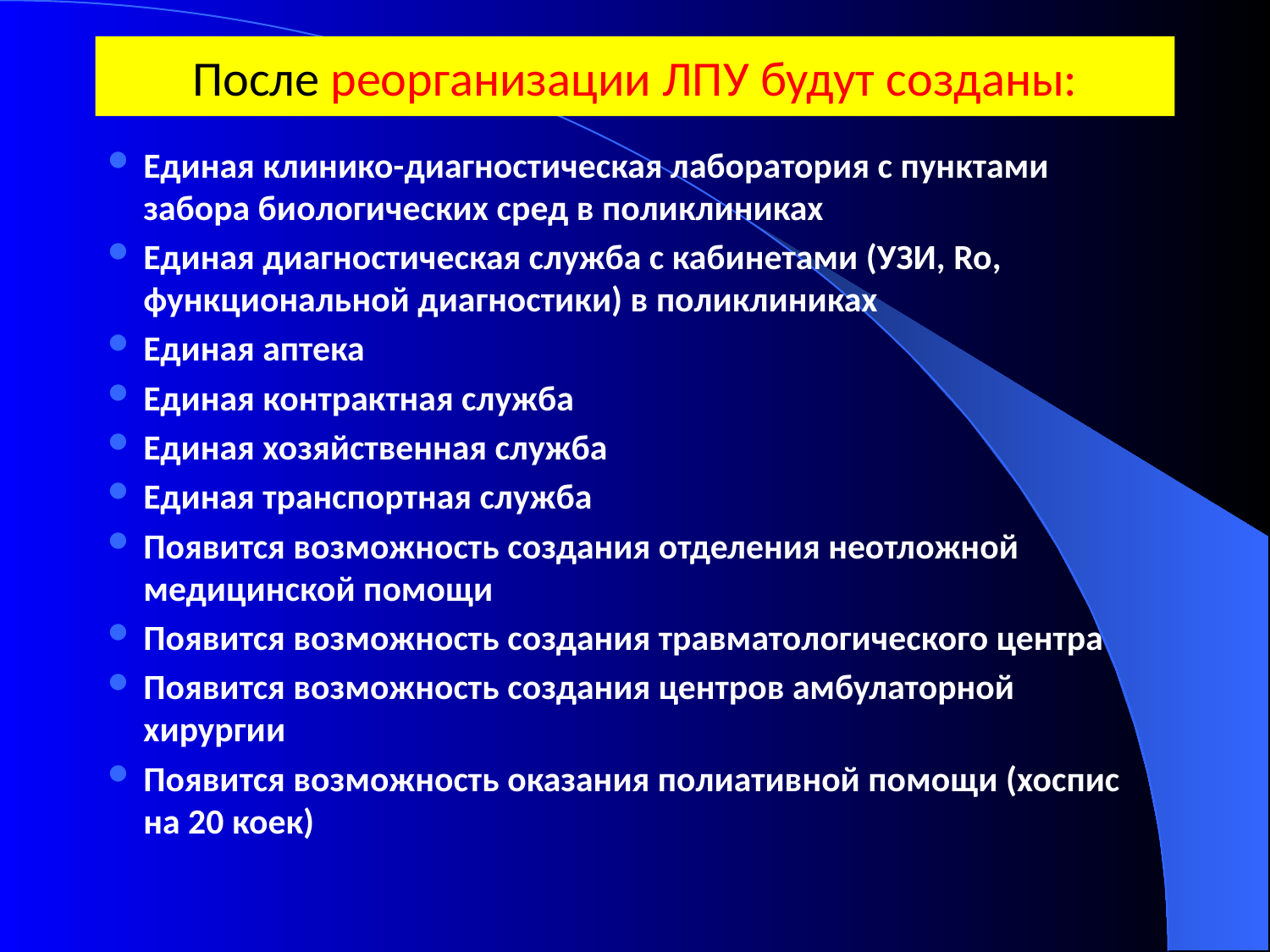

# После реорганизации ЛПУ будут созданы:
Единая клинико-диагностическая лаборатория с пунктами забора биологических сред в поликлиниках
Единая диагностическая служба с кабинетами (УЗИ, Ro, функциональной диагностики) в поликлиниках
Единая аптека
Единая контрактная служба
Единая хозяйственная служба
Единая транспортная служба
Появится возможность создания отделения неотложной медицинской помощи
Появится возможность создания травматологического центра
Появится возможность создания центров амбулаторной хирургии
Появится возможность оказания полиативной помощи (хоспис на 20 коек)